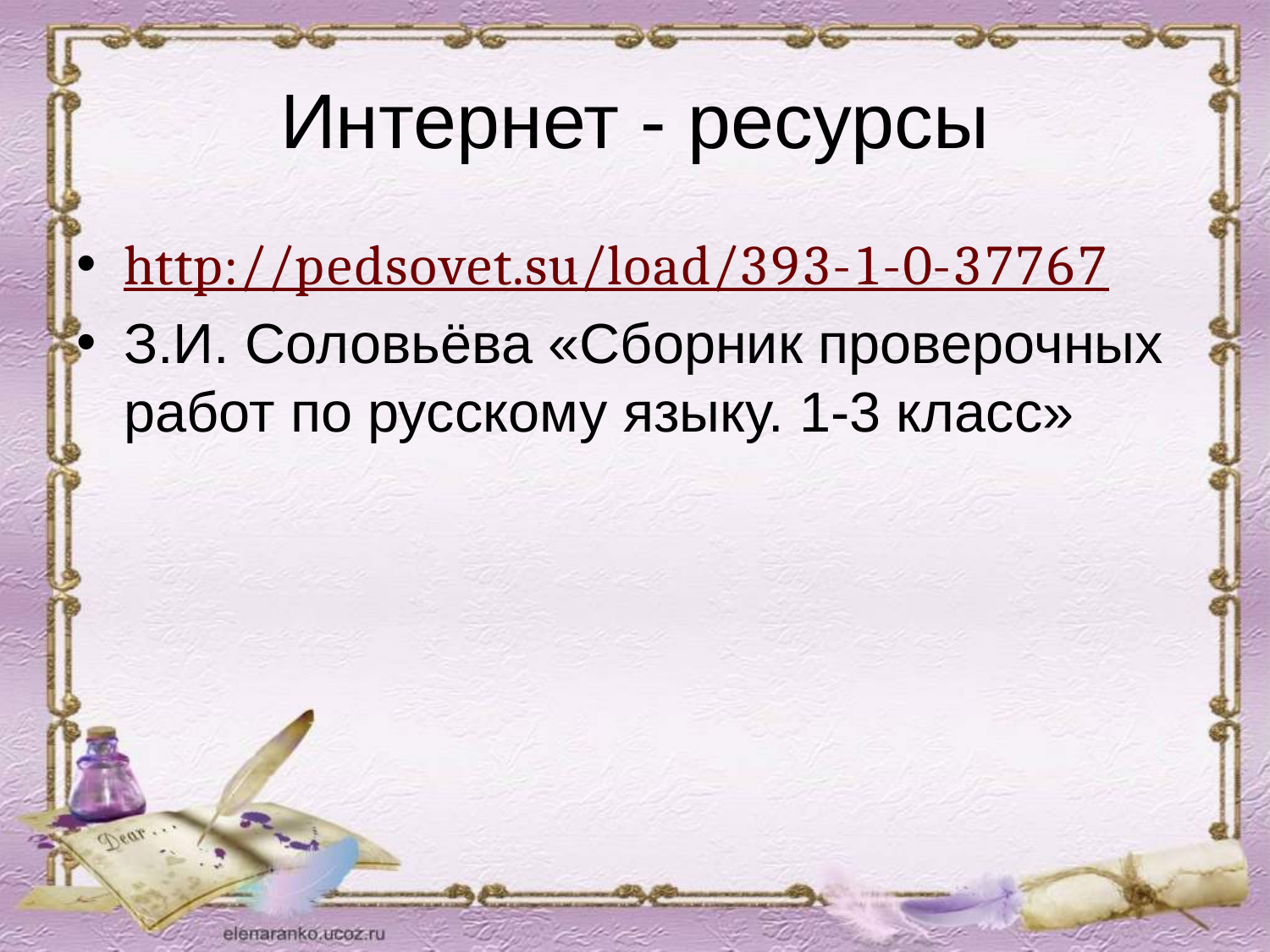

# Интернет - ресурсы
http://pedsovet.su/load/393-1-0-37767
З.И. Соловьёва «Сборник проверочных работ по русскому языку. 1-3 класс»